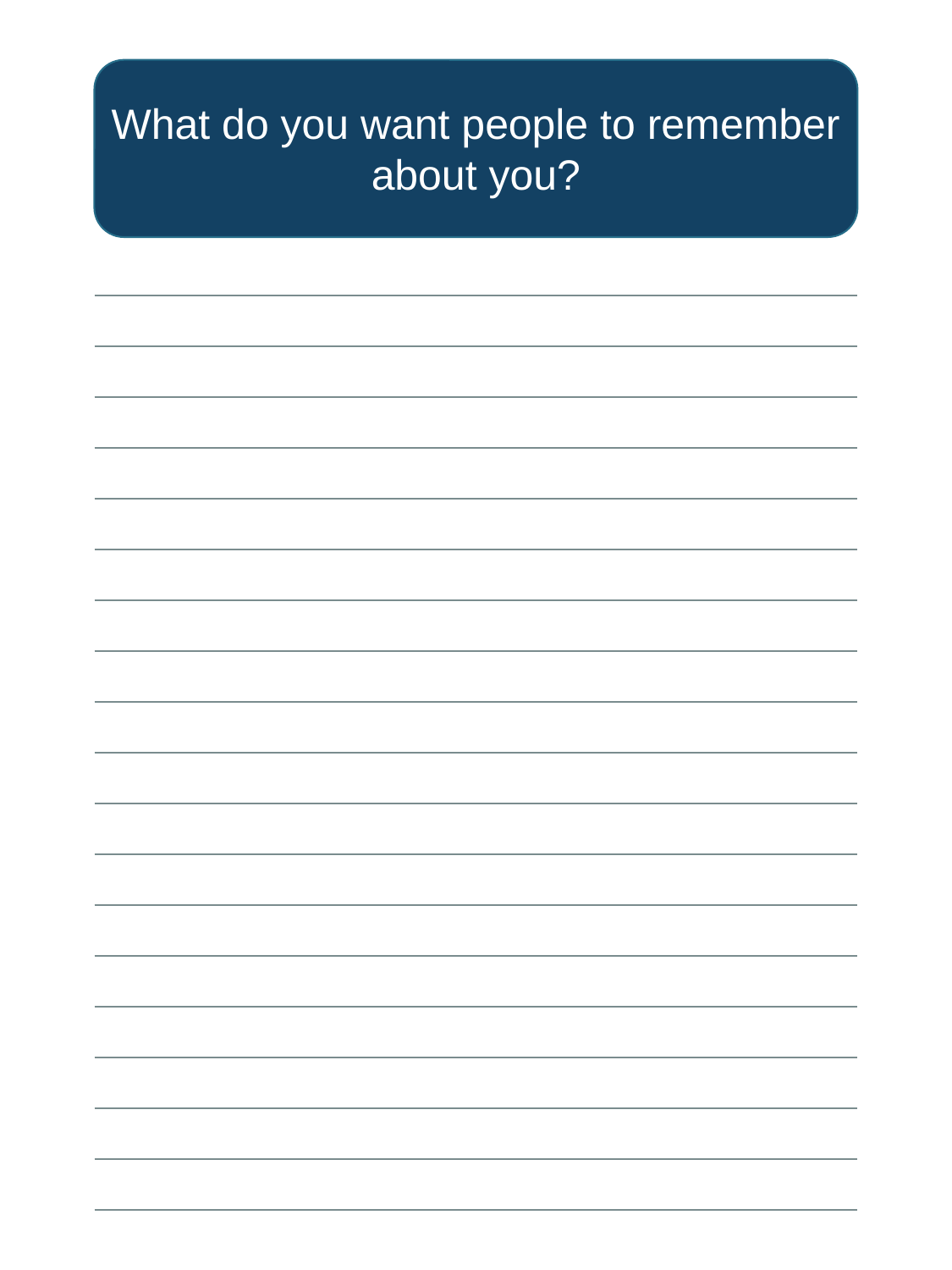

What do you want people to remember about you?
|  |
| --- |
|  |
|  |
|  |
|  |
|  |
|  |
|  |
|  |
|  |
|  |
|  |
|  |
|  |
|  |
|  |
|  |
|  |